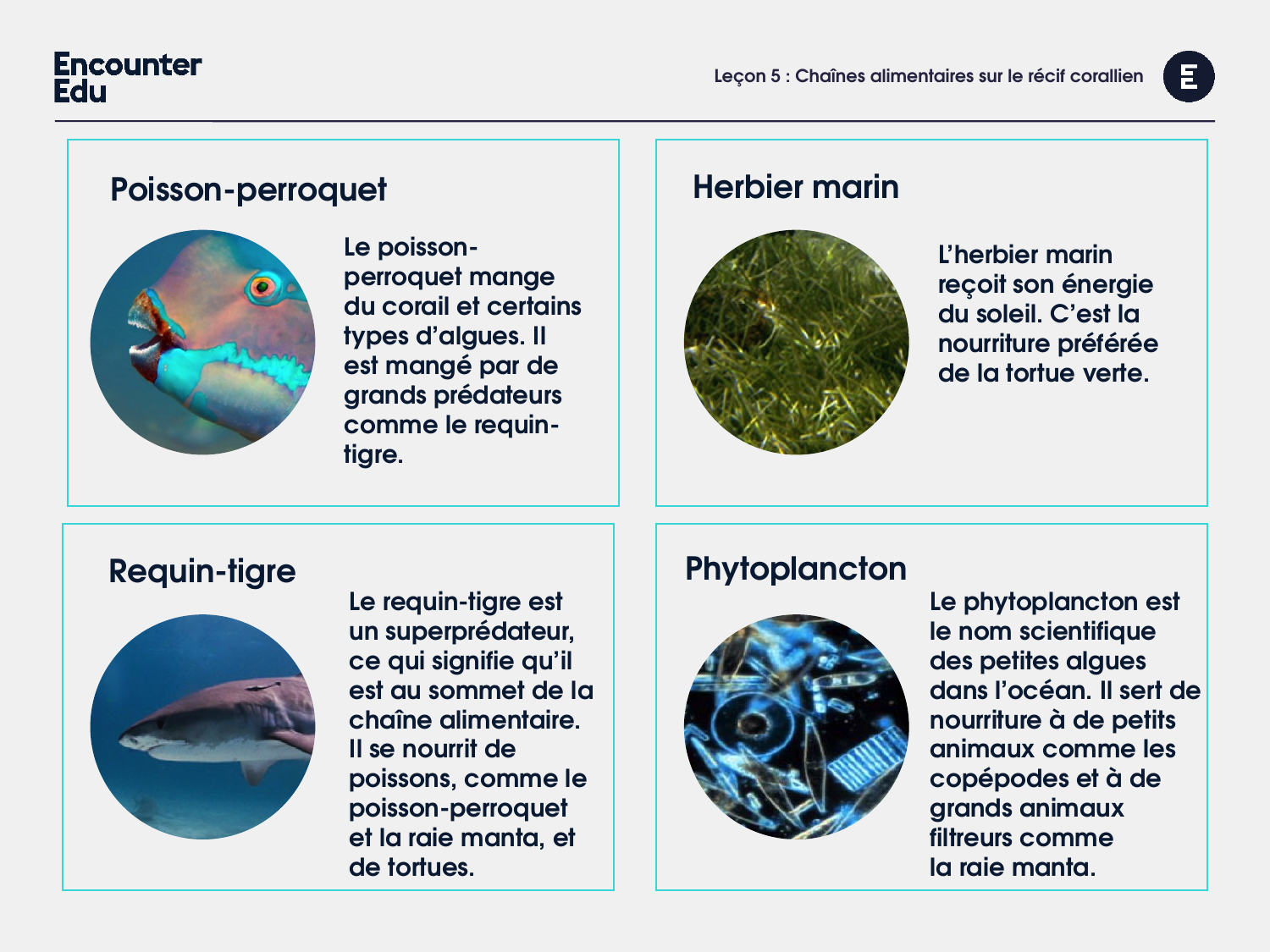

# Leçon 5 : Chaînes alimentaires sur le récif corallien

Herbier marin
Poisson-perroquet
Le poisson-perroquet mange du corail et certains types d’algues. Il
est mangé par de grands prédateurs comme le requin-tigre.

L’herbier marin reçoit son énergie du soleil. C’est la nourriture préférée de la tortue verte.

Phytoplancton
Requin-tigre
Le requin-tigre est un superprédateur, ce qui signifie qu’il est au sommet de la chaîne alimentaire. Il se nourrit de poissons, comme le poisson-perroquet et la raie manta, et
de tortues.
Le phytoplancton est
le nom scientifique
des petites algues
dans l’océan. Il sert de nourriture à de petits animaux comme les copépodes et à de grands animaux filtreurs comme
la raie manta.